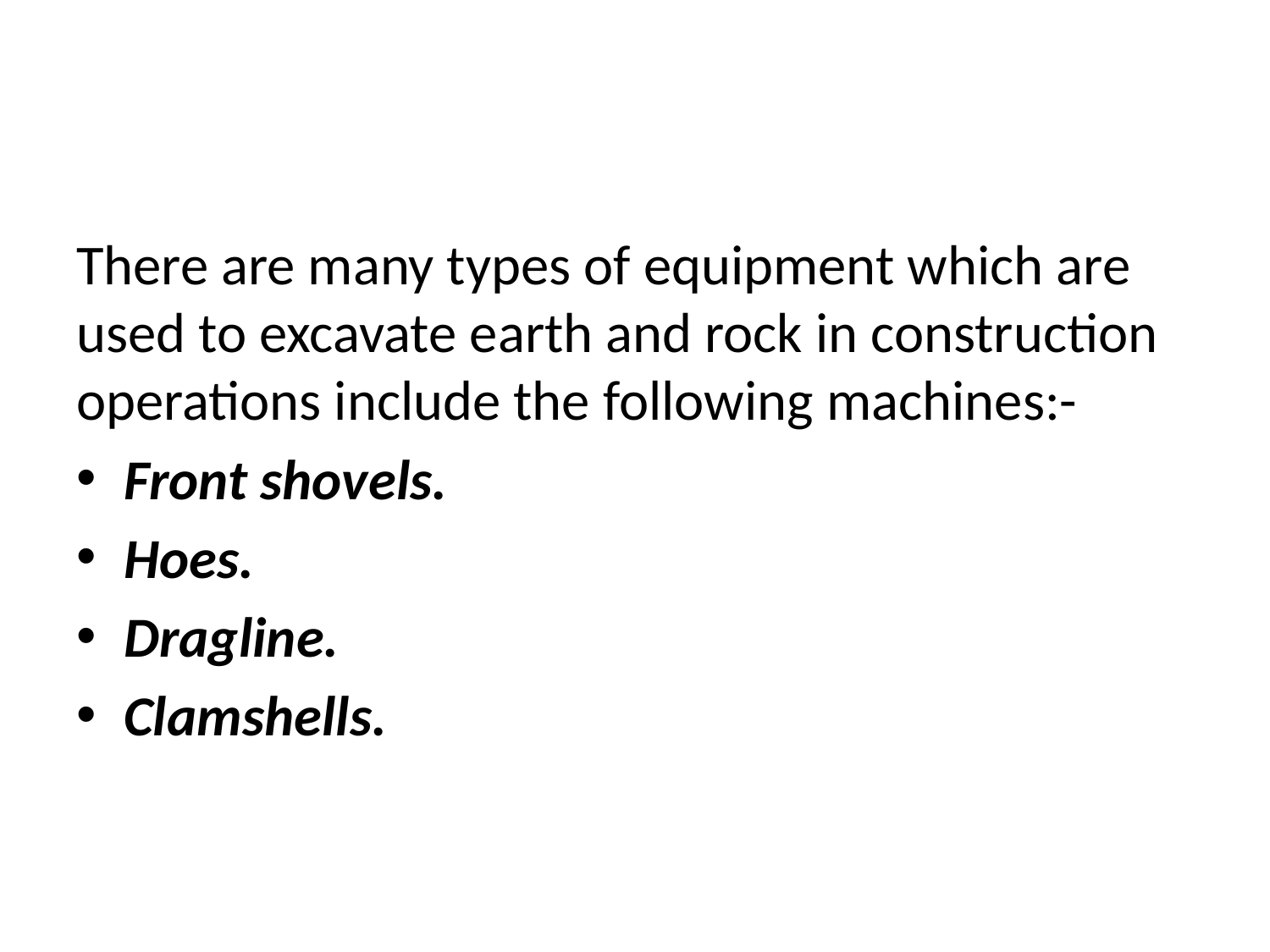

#
There are many types of equipment which are used to excavate earth and rock in construction operations include the following machines:-
Front shovels.
Hoes.
Dragline.
Clamshells.